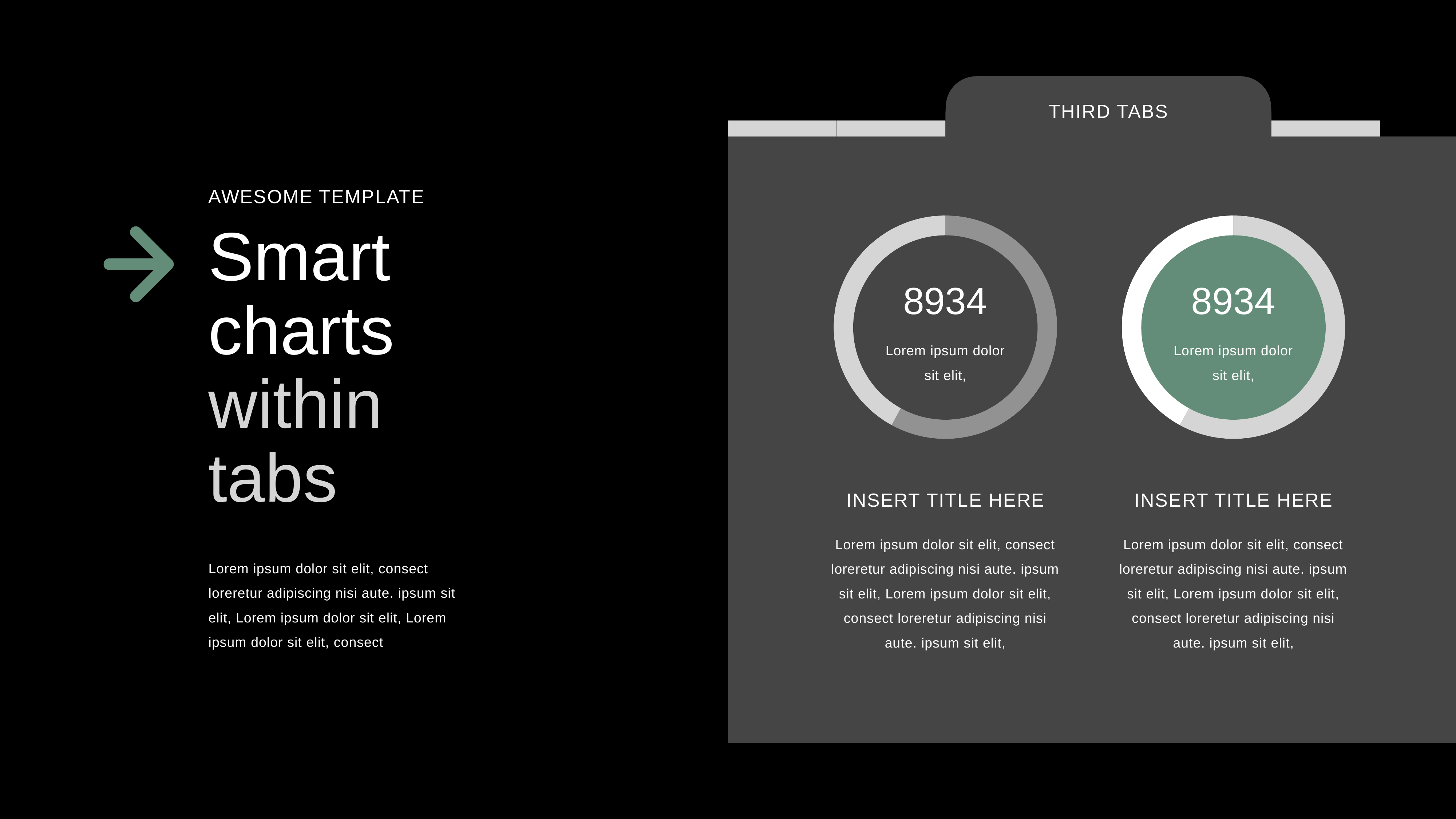

Third tabs

Awesome template

### Chart

| Category | Chart |
|---|---|
| First | 58.0 |
| Second | 42.0 |
8934
Lorem ipsum dolor sit elit,

### Chart

| Category | Chart |
|---|---|
| First | 58.0 |
| Second | 42.0 |
8934
Lorem ipsum dolor sit elit,
Smart charts within tabs

Insert title here
Insert title here
Lorem ipsum dolor sit elit, consect loreretur adipiscing nisi aute. ipsum sit elit, Lorem ipsum dolor sit elit, consect loreretur adipiscing nisi aute. ipsum sit elit,
Lorem ipsum dolor sit elit, consect loreretur adipiscing nisi aute. ipsum sit elit, Lorem ipsum dolor sit elit, consect loreretur adipiscing nisi aute. ipsum sit elit,
Lorem ipsum dolor sit elit, consect loreretur adipiscing nisi aute. ipsum sit elit, Lorem ipsum dolor sit elit, Lorem ipsum dolor sit elit, consect